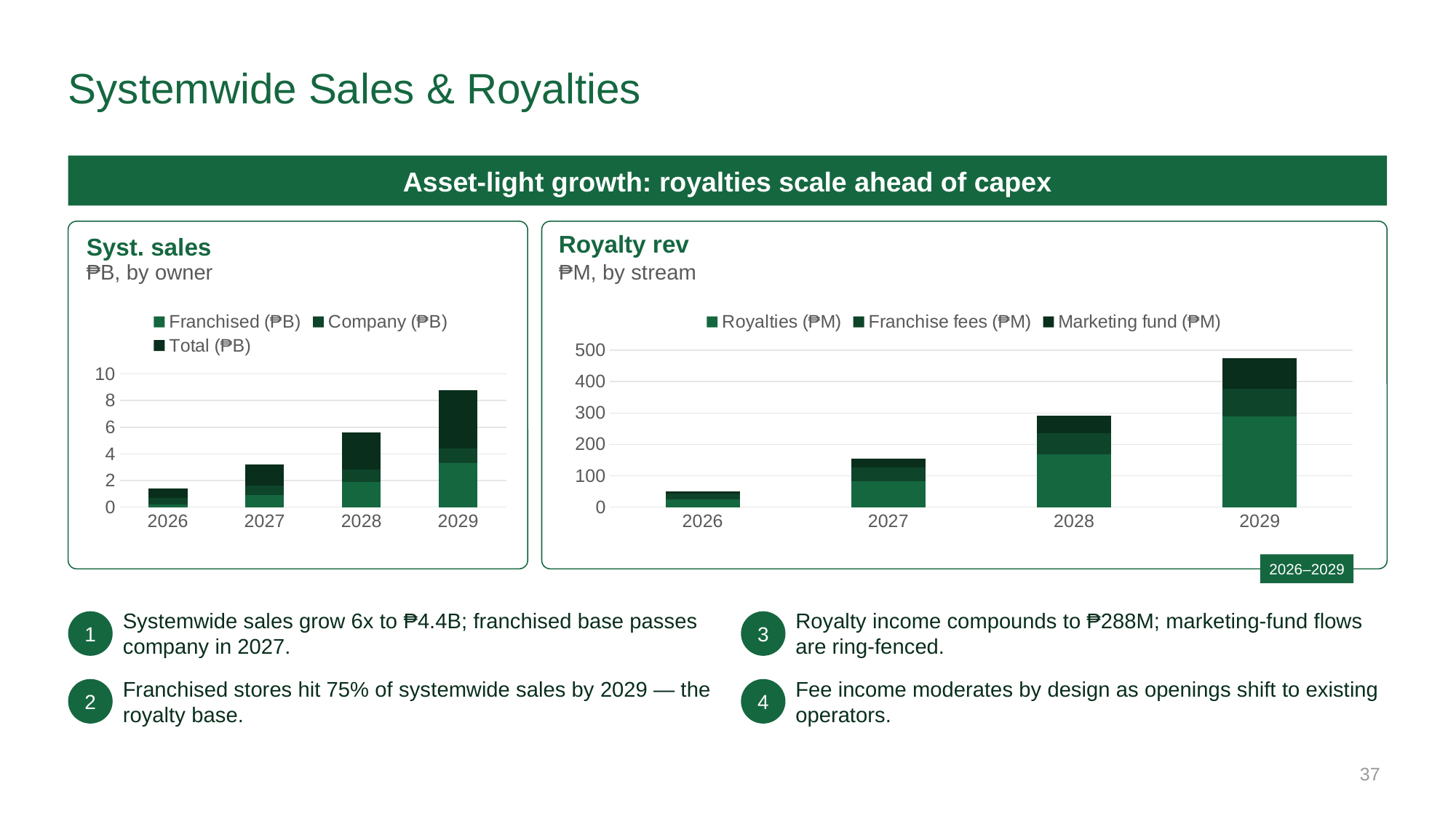

# Systemwide Sales & Royalties
Asset-light growth: royalties scale ahead of capex

Royalty rev
Syst. sales
₱B, by owner
₱M, by stream
2026–2029

### Chart

| Category | Franchised (₱B) | Company (₱B) | Total (₱B) |
|---|---|---|---|
| 2026 | 0.2 | 0.5 | 0.7 |
| 2027 | 0.9 | 0.7 | 1.6 |
| 2028 | 1.9 | 0.9 | 2.8 |
| 2029 | 3.3 | 1.1 | 4.4 |

### Chart

| Category | Royalties (₱M) | Franchise fees (₱M) | Marketing fund (₱M) |
|---|---|---|---|
| 2026 | 25.0 | 18.0 | 8.0 |
| 2027 | 82.0 | 45.0 | 27.0 |
| 2028 | 168.0 | 68.0 | 56.0 |
| 2029 | 288.0 | 90.0 | 96.0 |
Systemwide sales grow 6x to ₱4.4B; franchised base passes company in 2027.
Royalty income compounds to ₱288M; marketing-fund flows are ring-fenced.
1
3
Franchised stores hit 75% of systemwide sales by 2029 — the royalty base.
Fee income moderates by design as openings shift to existing operators.
2
4
37